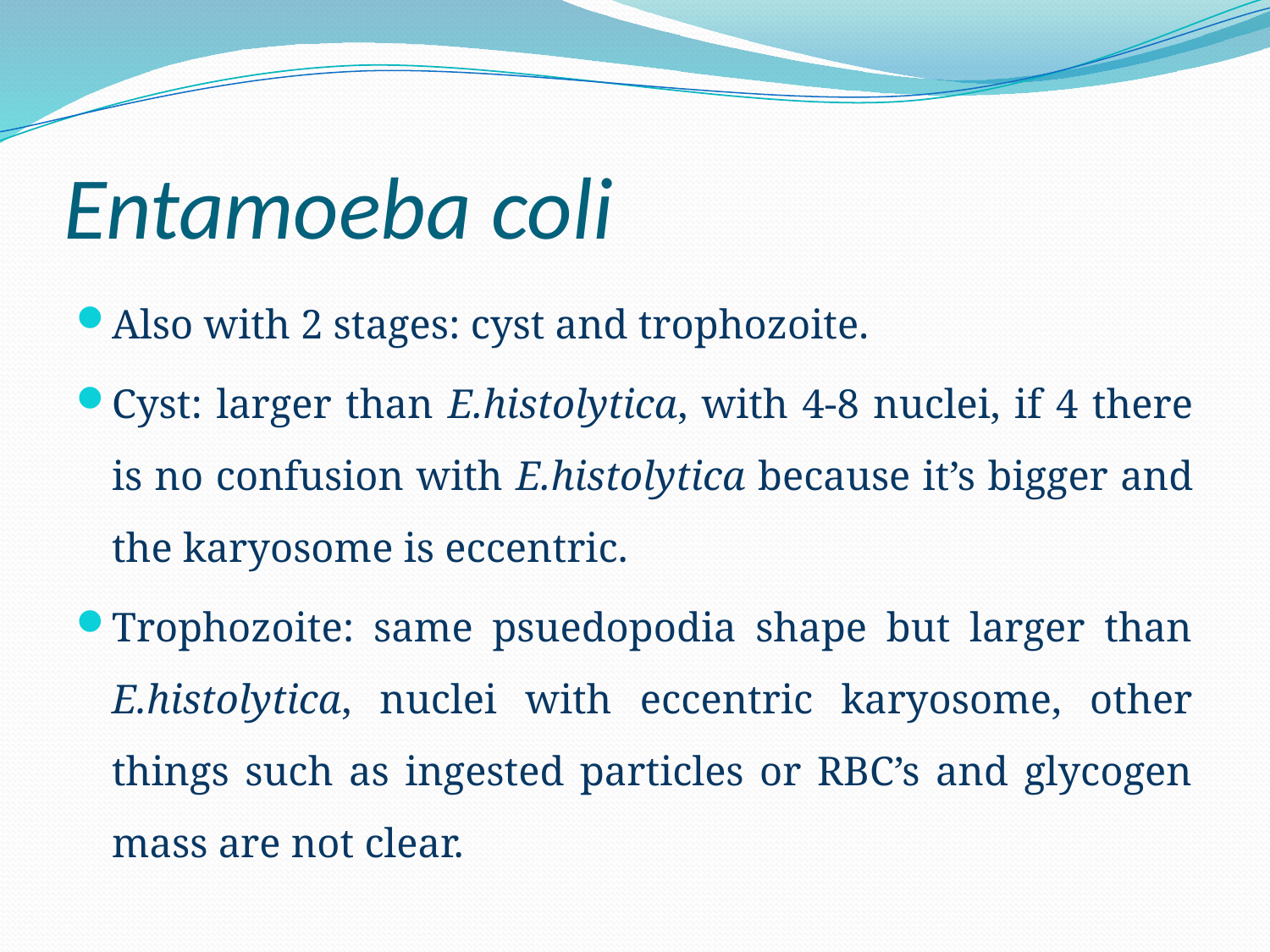

# Entamoeba coli
Also with 2 stages: cyst and trophozoite.
Cyst: larger than E.histolytica, with 4-8 nuclei, if 4 there is no confusion with E.histolytica because it’s bigger and the karyosome is eccentric.
Trophozoite: same psuedopodia shape but larger than E.histolytica, nuclei with eccentric karyosome, other things such as ingested particles or RBC’s and glycogen mass are not clear.